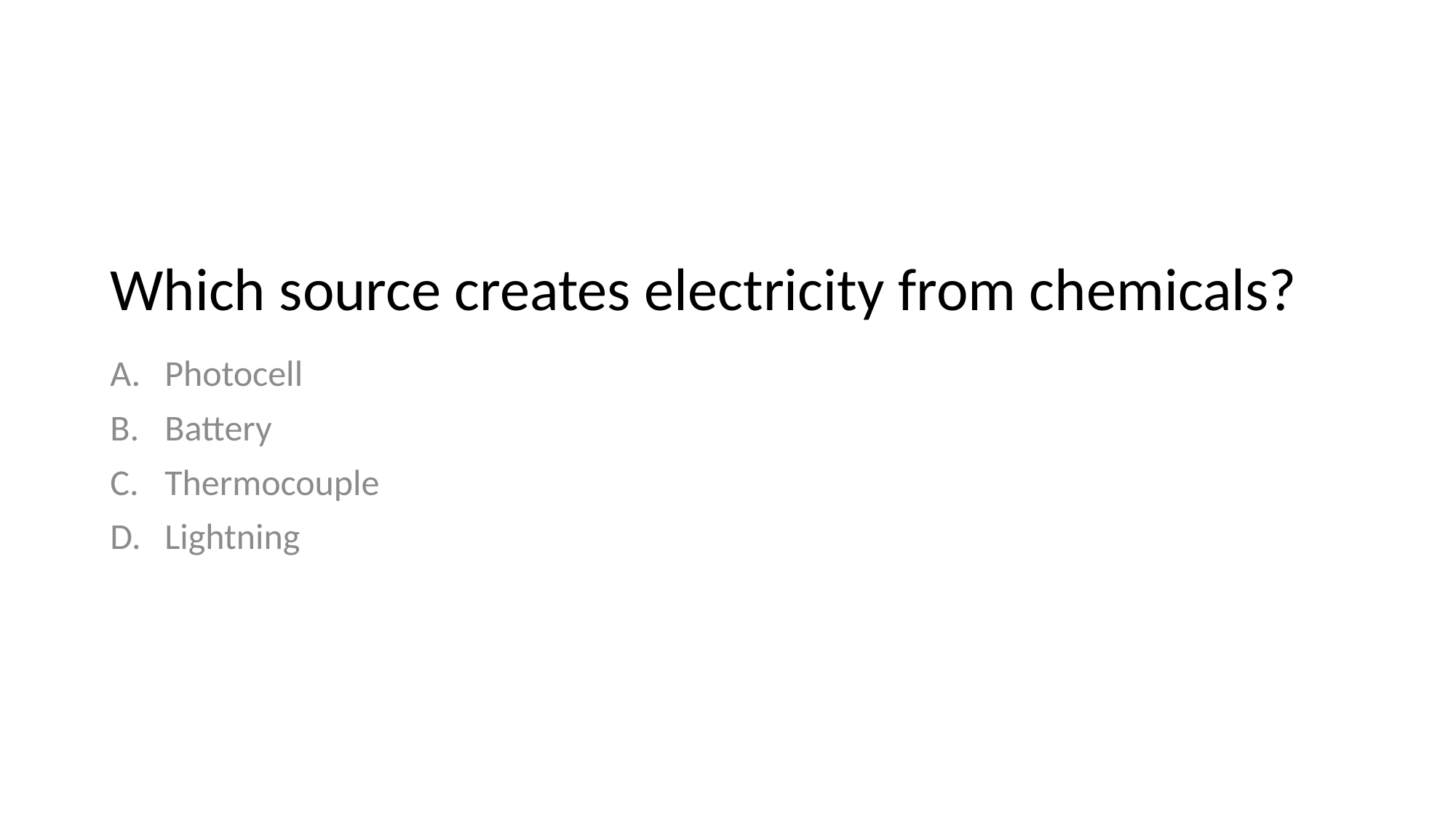

# Which source creates electricity from chemicals?
Photocell
Battery
Thermocouple
Lightning